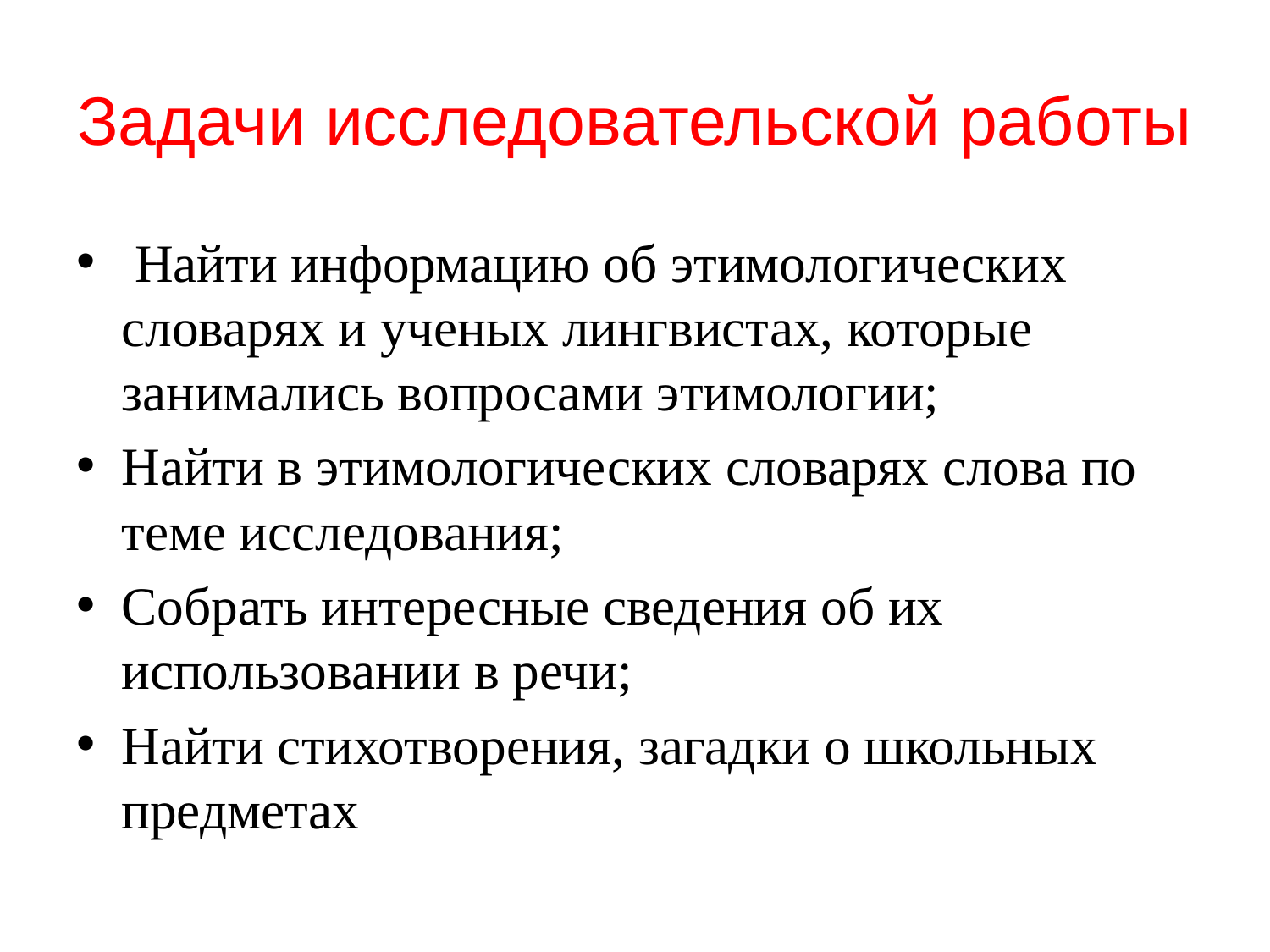

# Задачи исследовательской работы
 Найти информацию об этимологических словарях и ученых лингвистах, которые занимались вопросами этимологии;
Найти в этимологических словарях слова по теме исследования;
Собрать интересные сведения об их использовании в речи;
Найти стихотворения, загадки о школьных предметах